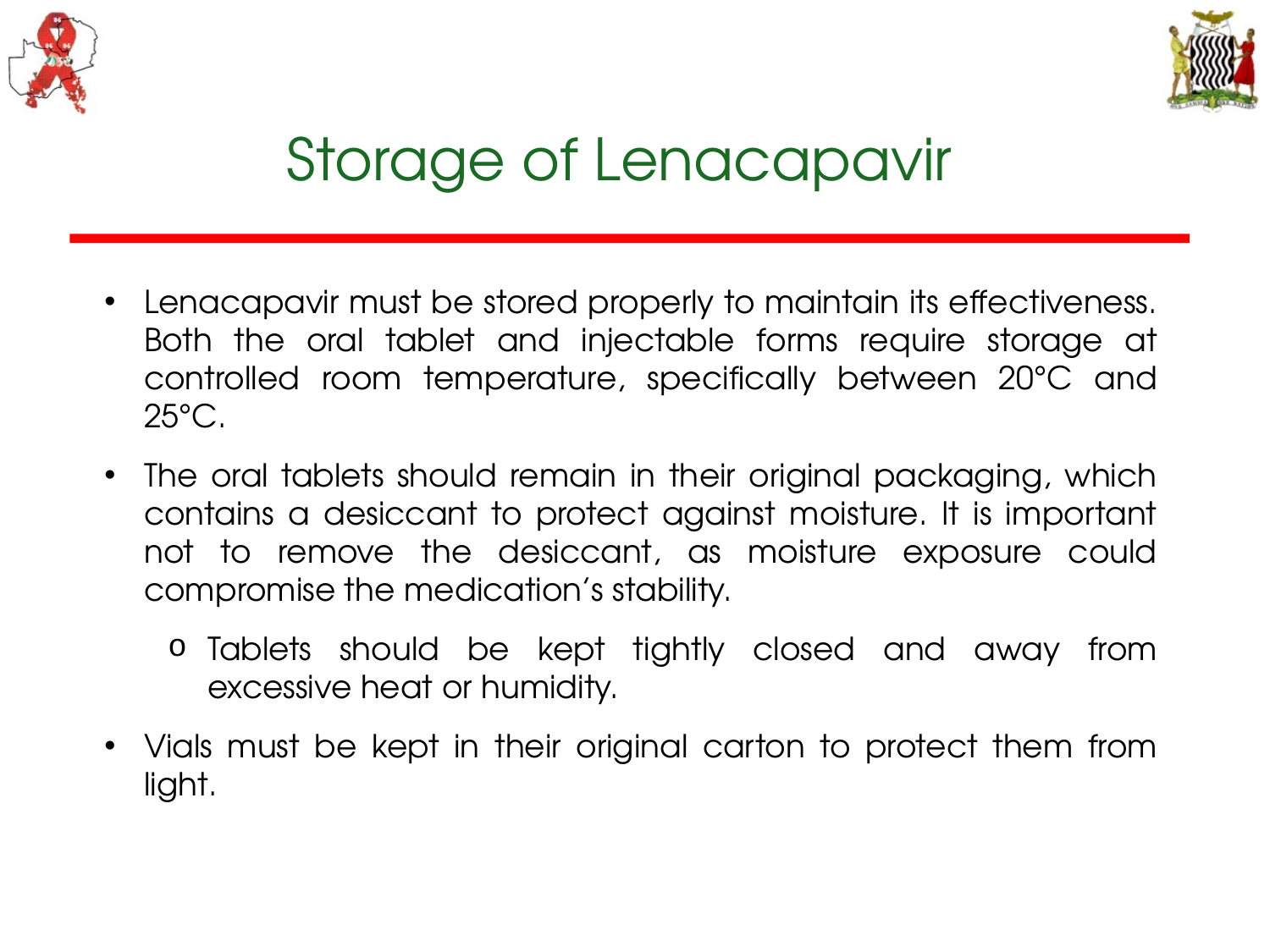

# Storage of Lenacapavir
Lenacapavir must be stored properly to maintain its effectiveness. Both the oral tablet and injectable forms require storage at controlled room temperature, specifically between 20°C and 25°C.
The oral tablets should remain in their original packaging, which contains a desiccant to protect against moisture. It is important not to remove the desiccant, as moisture exposure could compromise the medication’s stability.
Tablets should be kept tightly closed and away from excessive heat or humidity.
Vials must be kept in their original carton to protect them from light.